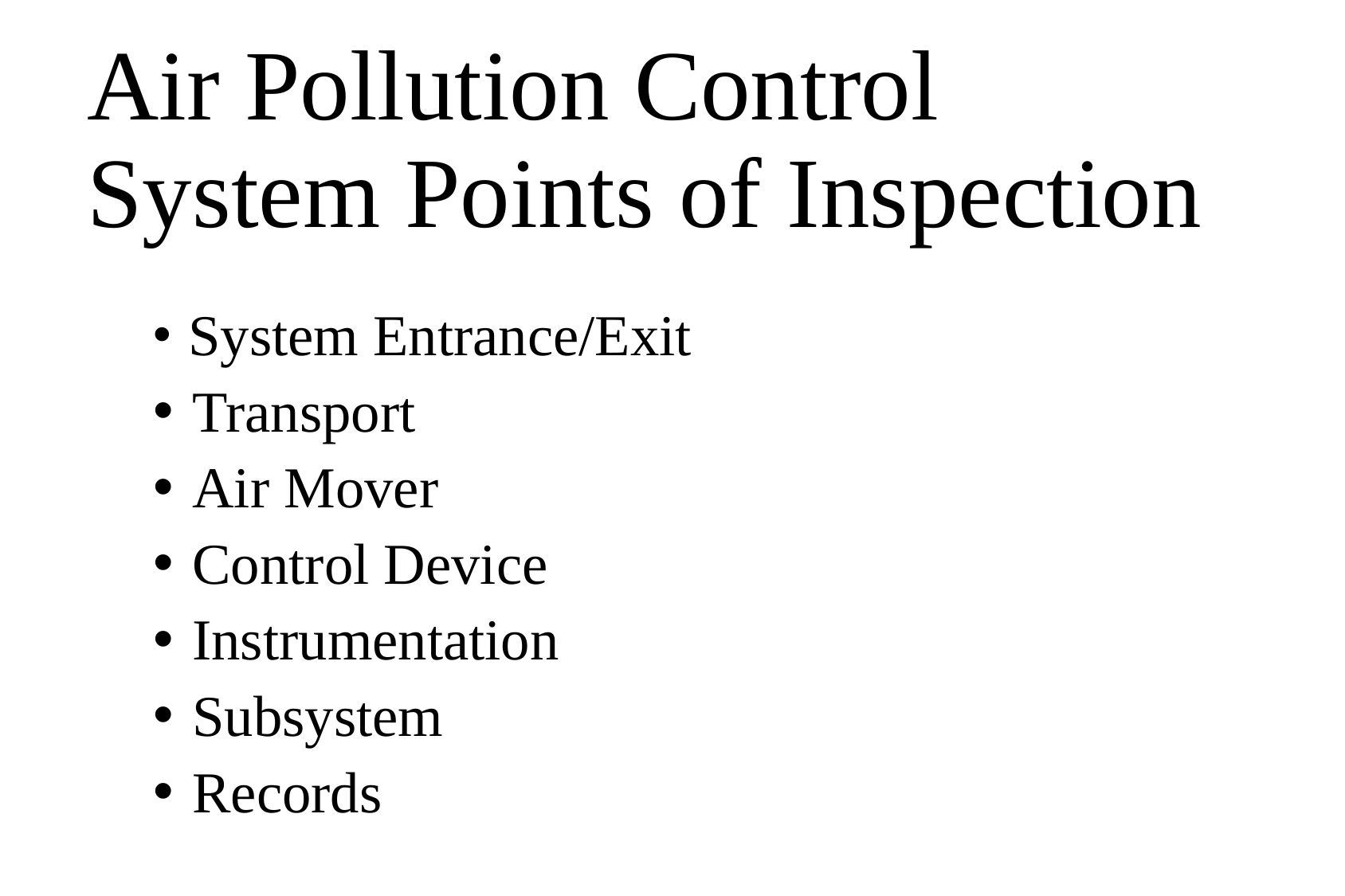

# Air Pollution Control System Points of Inspection

 System Entrance/Exit
 Transport
 Air Mover
 Control Device
 Instrumentation
 Subsystem
 Records